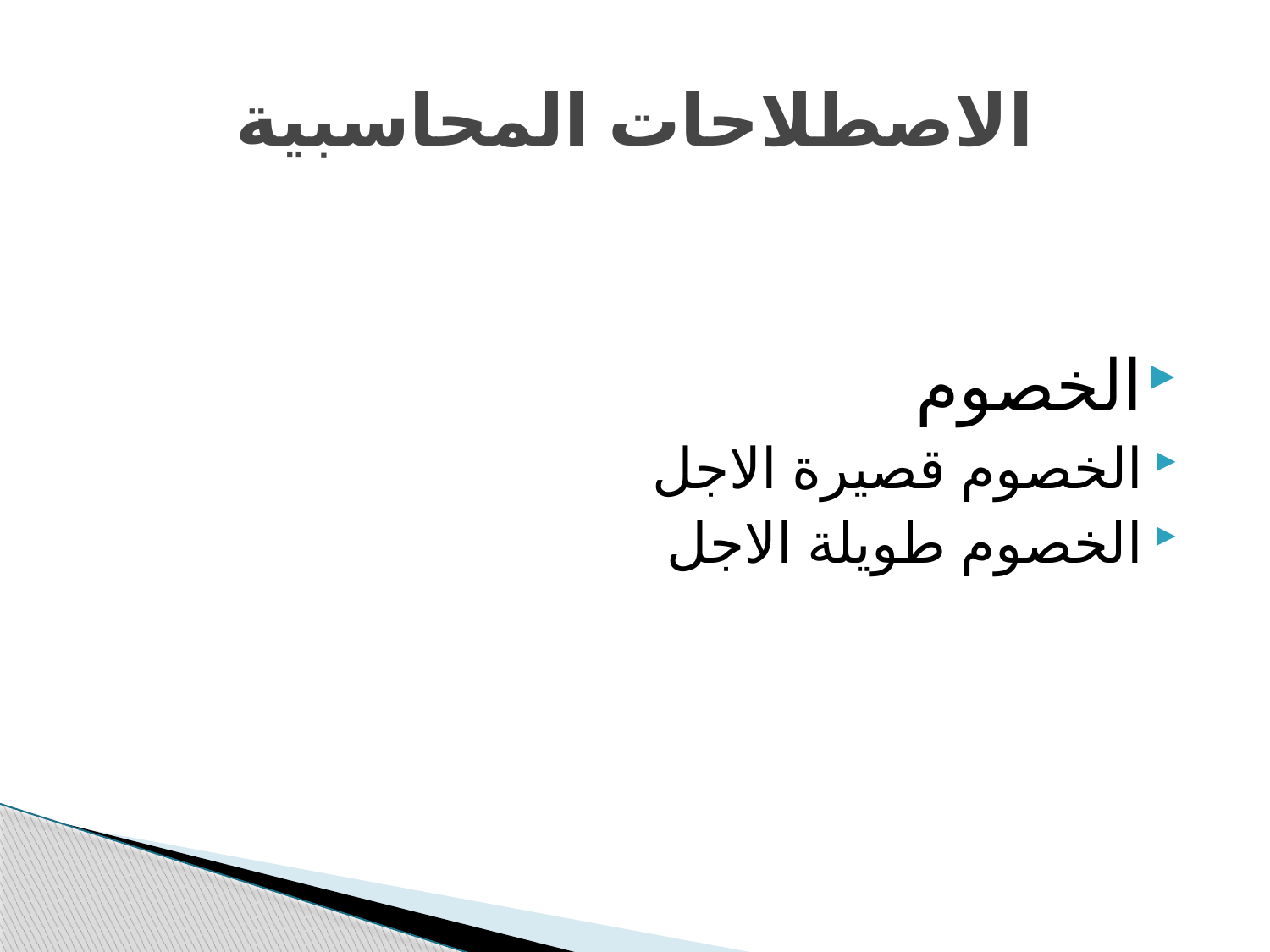

# الاصطلاحات المحاسبية

الخصوم
الخصوم قصيرة الاجل
الخصوم طويلة الاجل